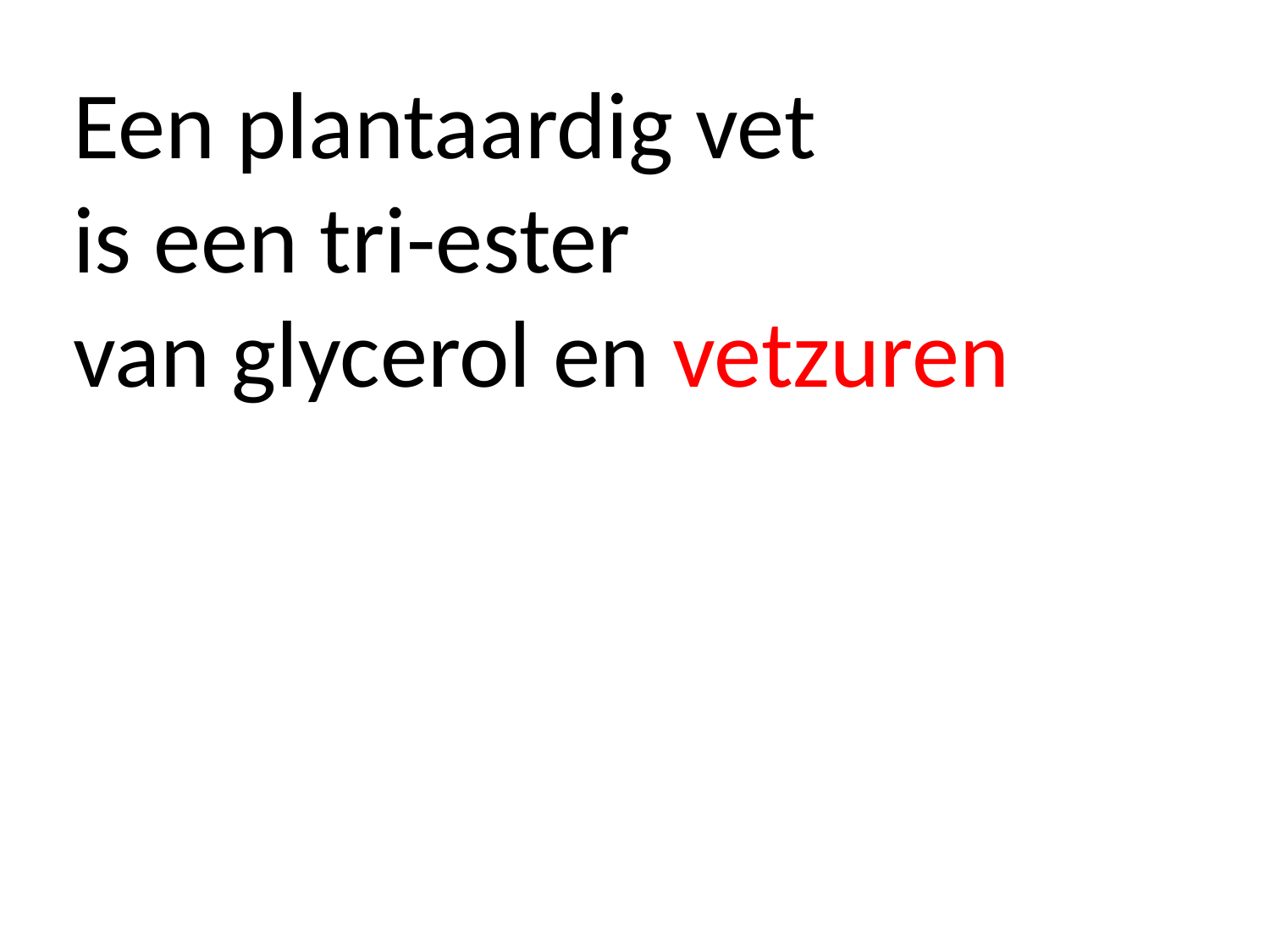

Een plantaardig vet
is een tri-ester
van glycerol en vetzuren